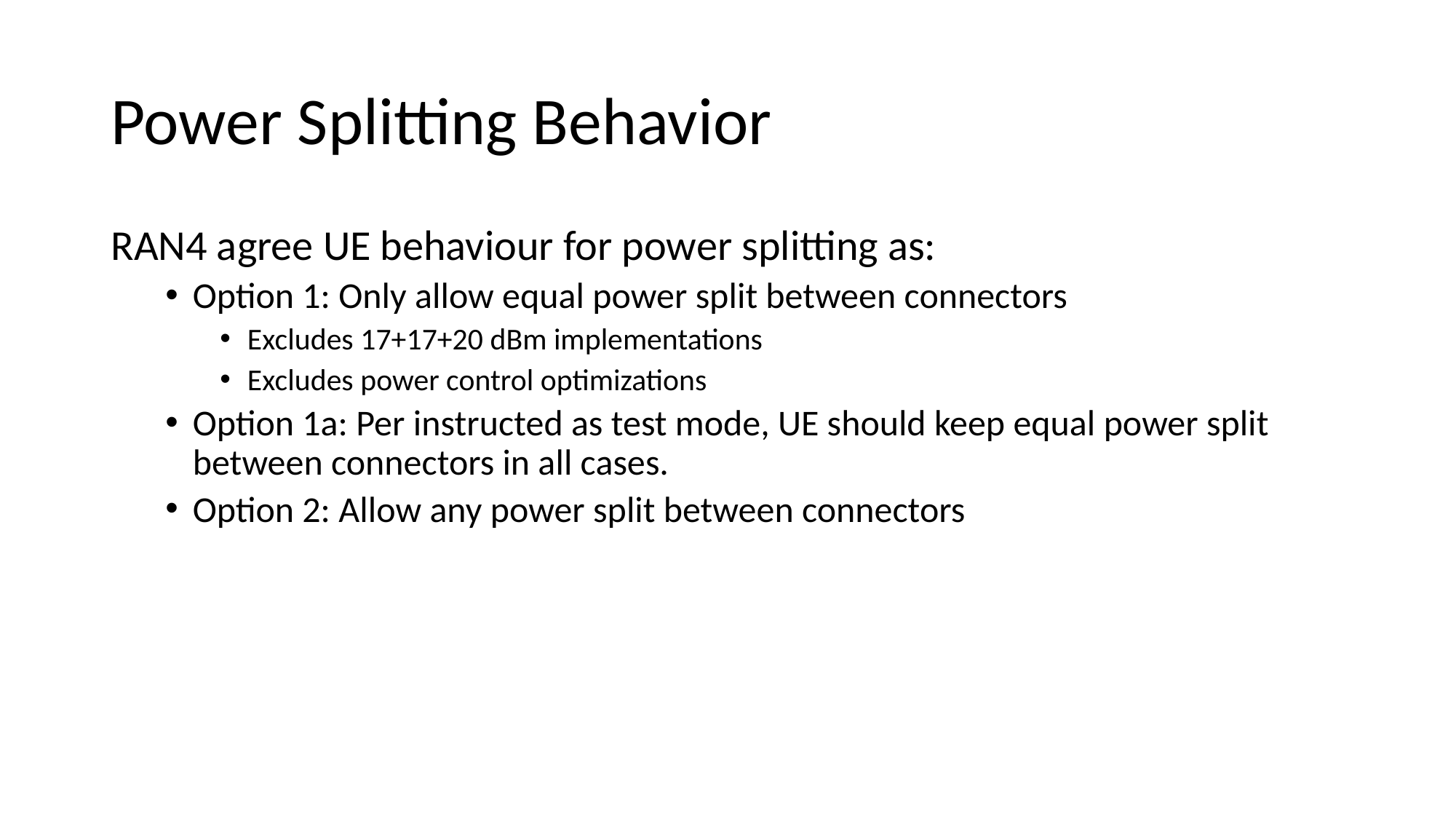

# Power Splitting Behavior
RAN4 agree UE behaviour for power splitting as:
Option 1: Only allow equal power split between connectors
Excludes 17+17+20 dBm implementations
Excludes power control optimizations
Option 1a: Per instructed as test mode, UE should keep equal power split between connectors in all cases.
Option 2: Allow any power split between connectors